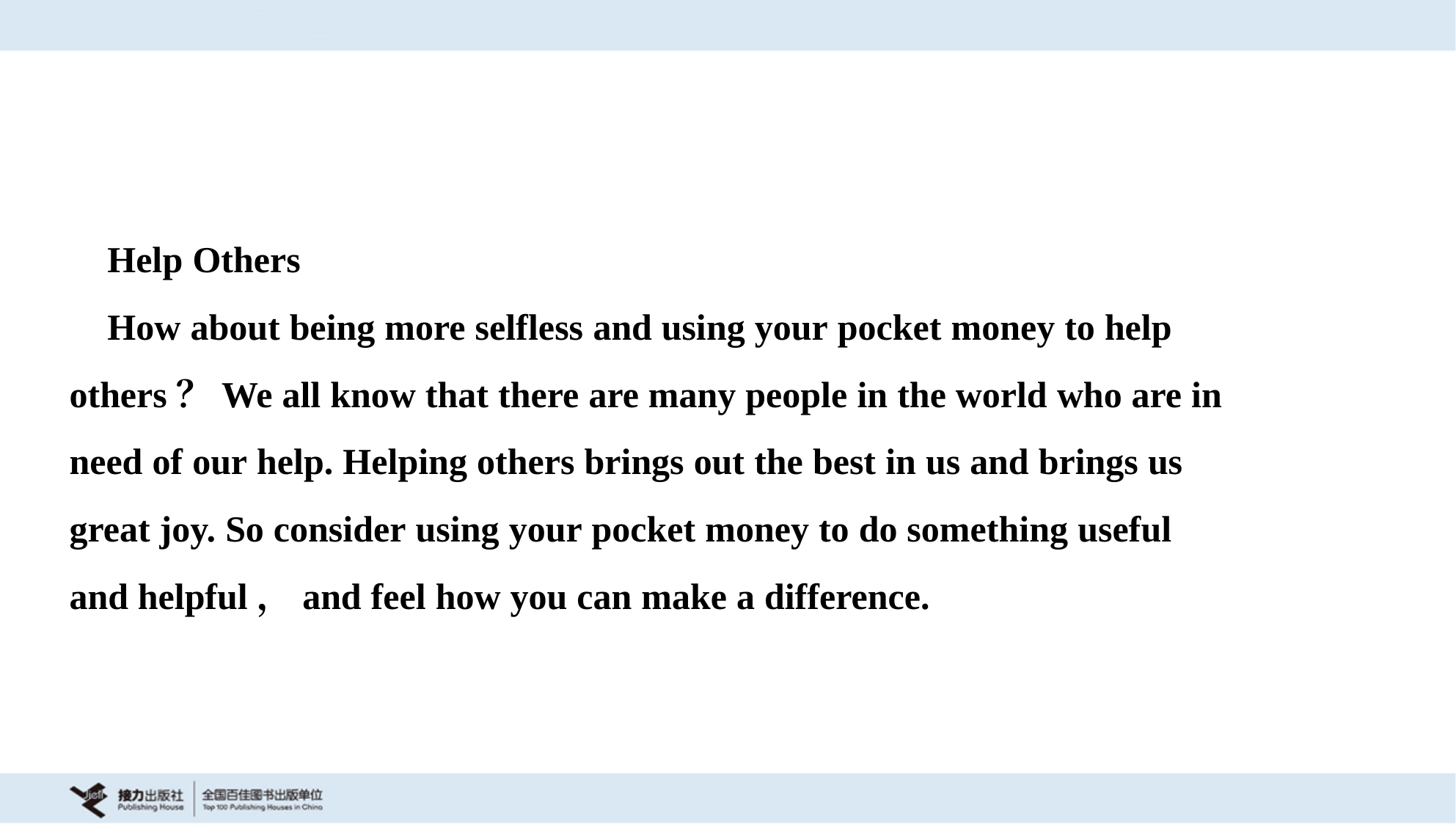

Help Others
    How about being more selfless and using your pocket money to help
others？We all know that there are many people in the world who are in
need of our help. Helping others brings out the best in us and brings us
great joy. So consider using your pocket money to do something useful
and helpful，and feel how you can make a difference.